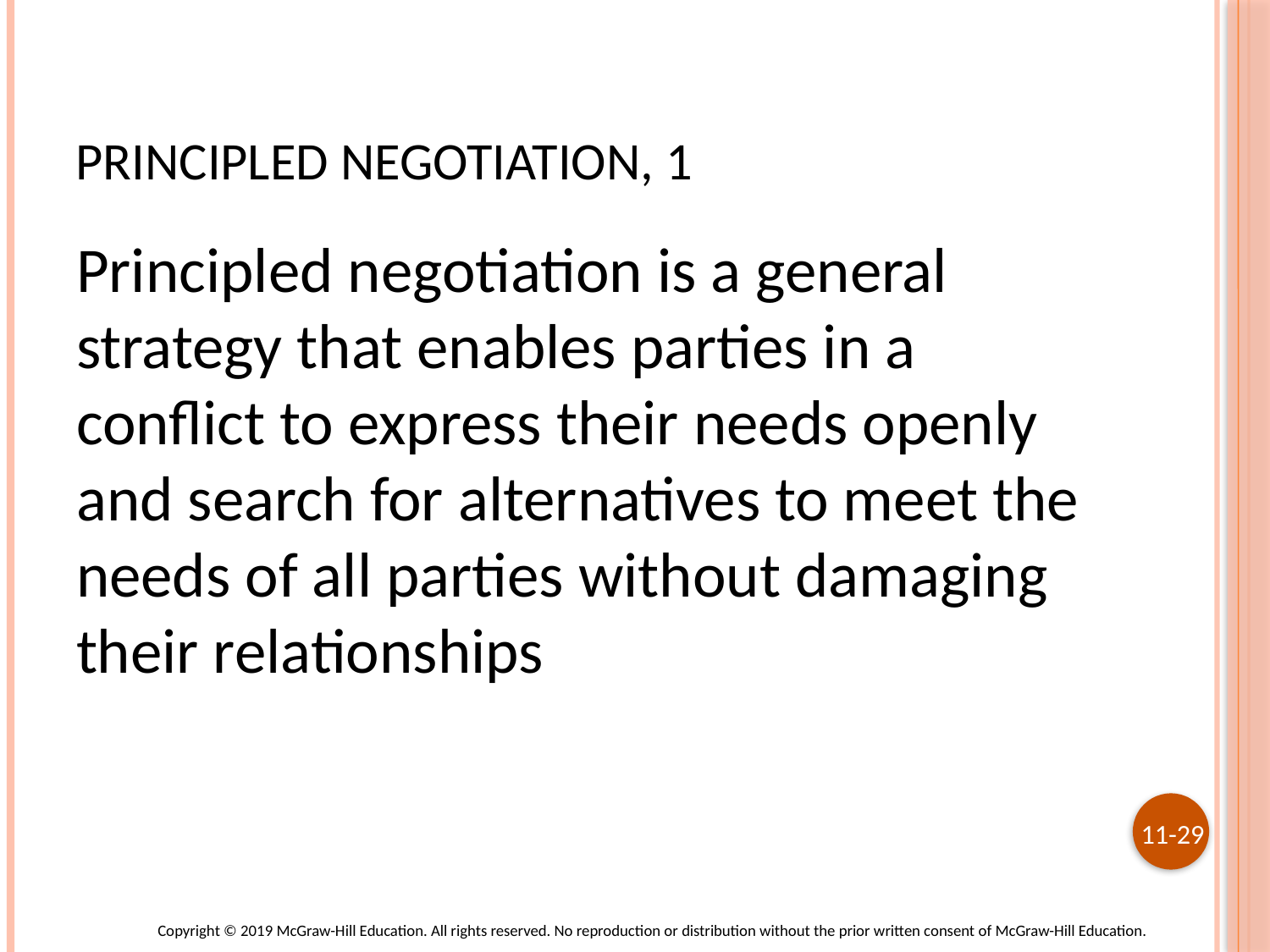

# Principled Negotiation, 1
Principled negotiation is a general strategy that enables parties in a conflict to express their needs openly and search for alternatives to meet the needs of all parties without damaging their relationships